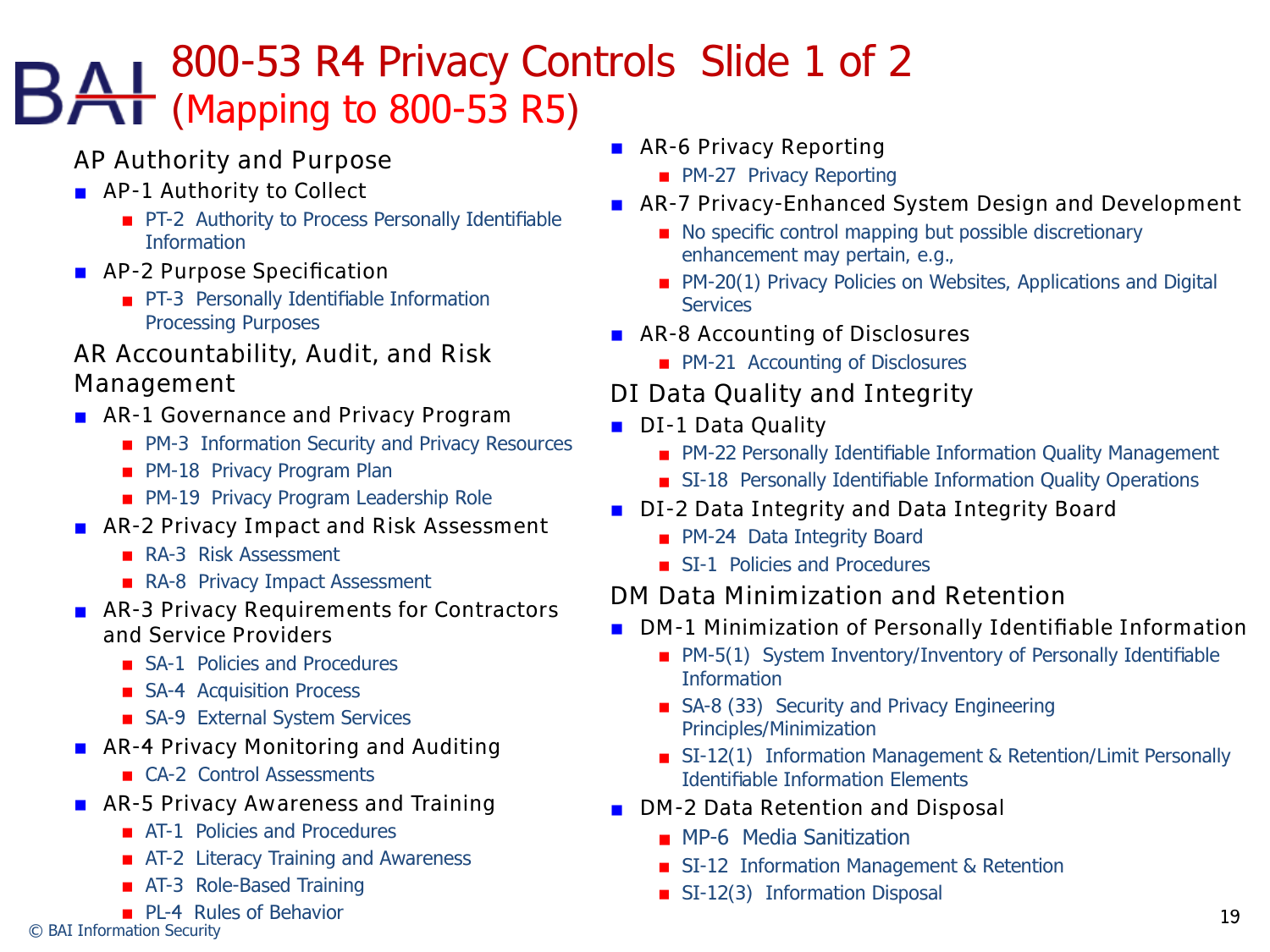

# 800-53 R4 Privacy Controls  Slide 1 of 2 (Mapping to 800-53 R5)
AR-6 Privacy Reporting
PM-27  Privacy Reporting
AR-7 Privacy-Enhanced System Design and Development
No specific control mapping but possible discretionary enhancement may pertain, e.g.,
PM-20(1) Privacy Policies on Websites, Applications and Digital Services
AR-8 Accounting of Disclosures
PM-21  Accounting of Disclosures
DI Data Quality and Integrity
DI-1 Data Quality
PM-22 Personally Identifiable Information Quality Management
SI-18  Personally Identifiable Information Quality Operations
DI-2 Data Integrity and Data Integrity Board
PM-24  Data Integrity Board
SI-1  Policies and Procedures
DM Data Minimization and Retention
DM-1 Minimization of Personally Identifiable Information
PM-5(1)  System Inventory/Inventory of Personally Identifiable Information
SA-8 (33)  Security and Privacy Engineering Principles/Minimization
SI-12(1)  Information Management & Retention/Limit Personally Identifiable Information Elements
DM-2 Data Retention and Disposal
MP-6  Media Sanitization
SI-12  Information Management & Retention
SI-12(3)  Information Disposal

AP Authority and Purpose
AP-1 Authority to Collect
PT-2  Authority to Process Personally Identifiable Information
AP-2 Purpose Specification
PT-3  Personally Identifiable Information Processing Purposes
AR Accountability, Audit, and Risk Management
AR-1 Governance and Privacy Program
PM-3  Information Security and Privacy Resources
PM-18  Privacy Program Plan
PM-19  Privacy Program Leadership Role
AR-2 Privacy Impact and Risk Assessment
RA-3  Risk Assessment
RA-8  Privacy Impact Assessment
AR-3 Privacy Requirements for Contractors and Service Providers
SA-1  Policies and Procedures
SA-4  Acquisition Process
SA-9  External System Services
AR-4 Privacy Monitoring and Auditing
CA-2  Control Assessments
AR-5 Privacy Awareness and Training
AT-1  Policies and Procedures
AT-2  Literacy Training and Awareness
AT-3  Role-Based Training
PL-4  Rules of Behavior